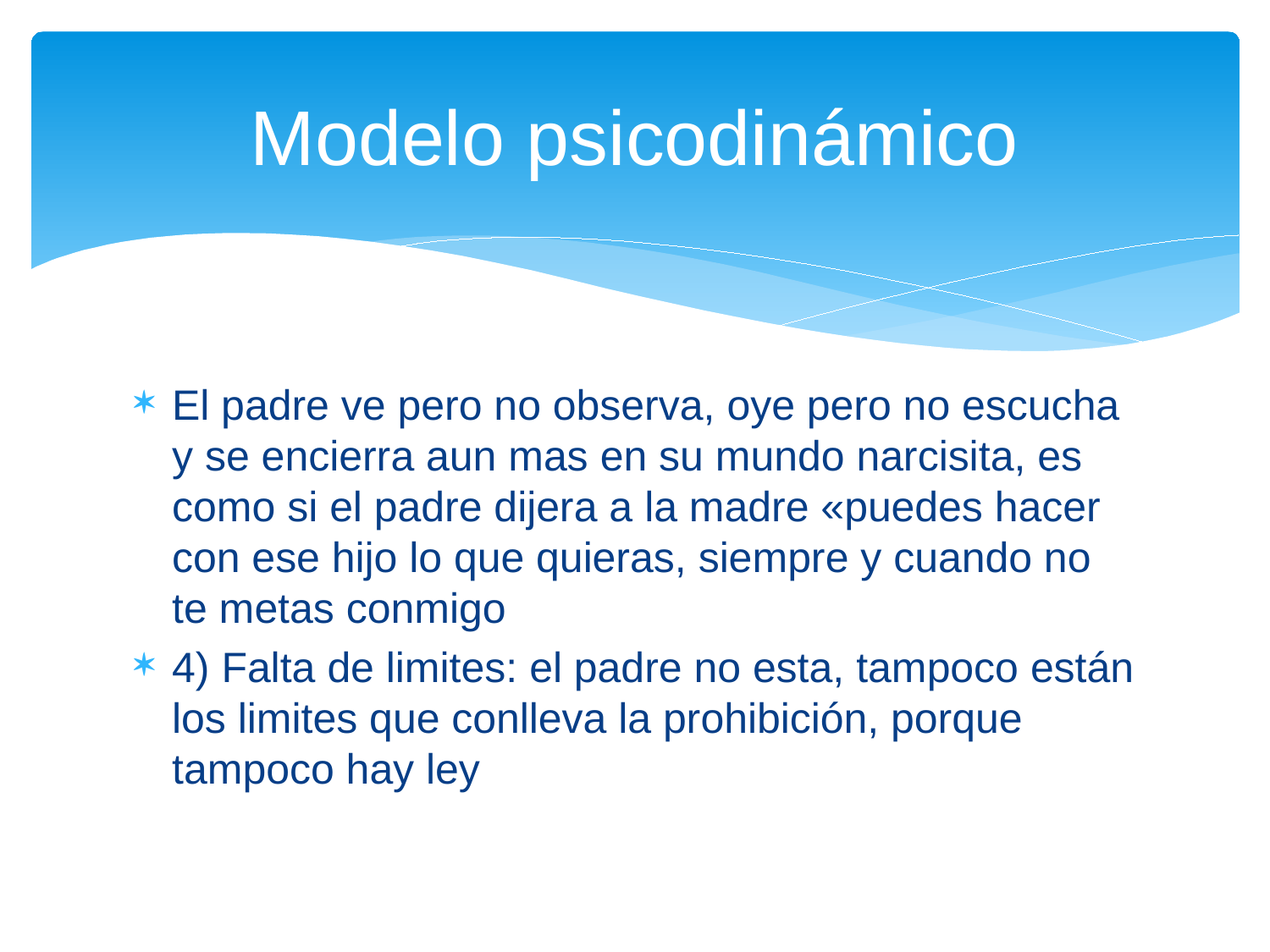

# Modelo psicodinámico
El padre ve pero no observa, oye pero no escucha y se encierra aun mas en su mundo narcisita, es como si el padre dijera a la madre «puedes hacer con ese hijo lo que quieras, siempre y cuando no te metas conmigo
4) Falta de limites: el padre no esta, tampoco están los limites que conlleva la prohibición, porque tampoco hay ley